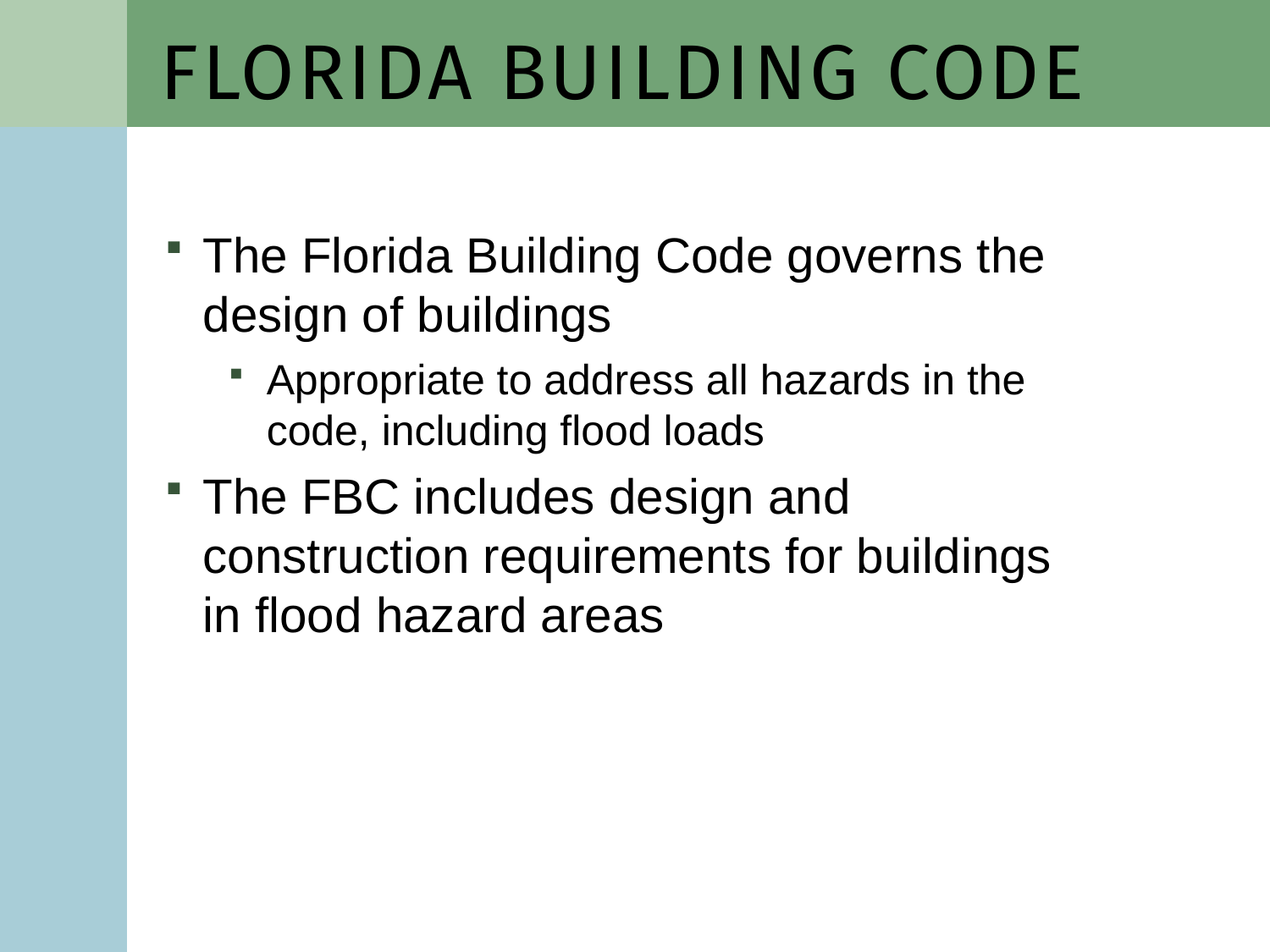

# Florida Building Code
The Florida Building Code governs the design of buildings
Appropriate to address all hazards in the code, including flood loads
The FBC includes design and construction requirements for buildings in flood hazard areas